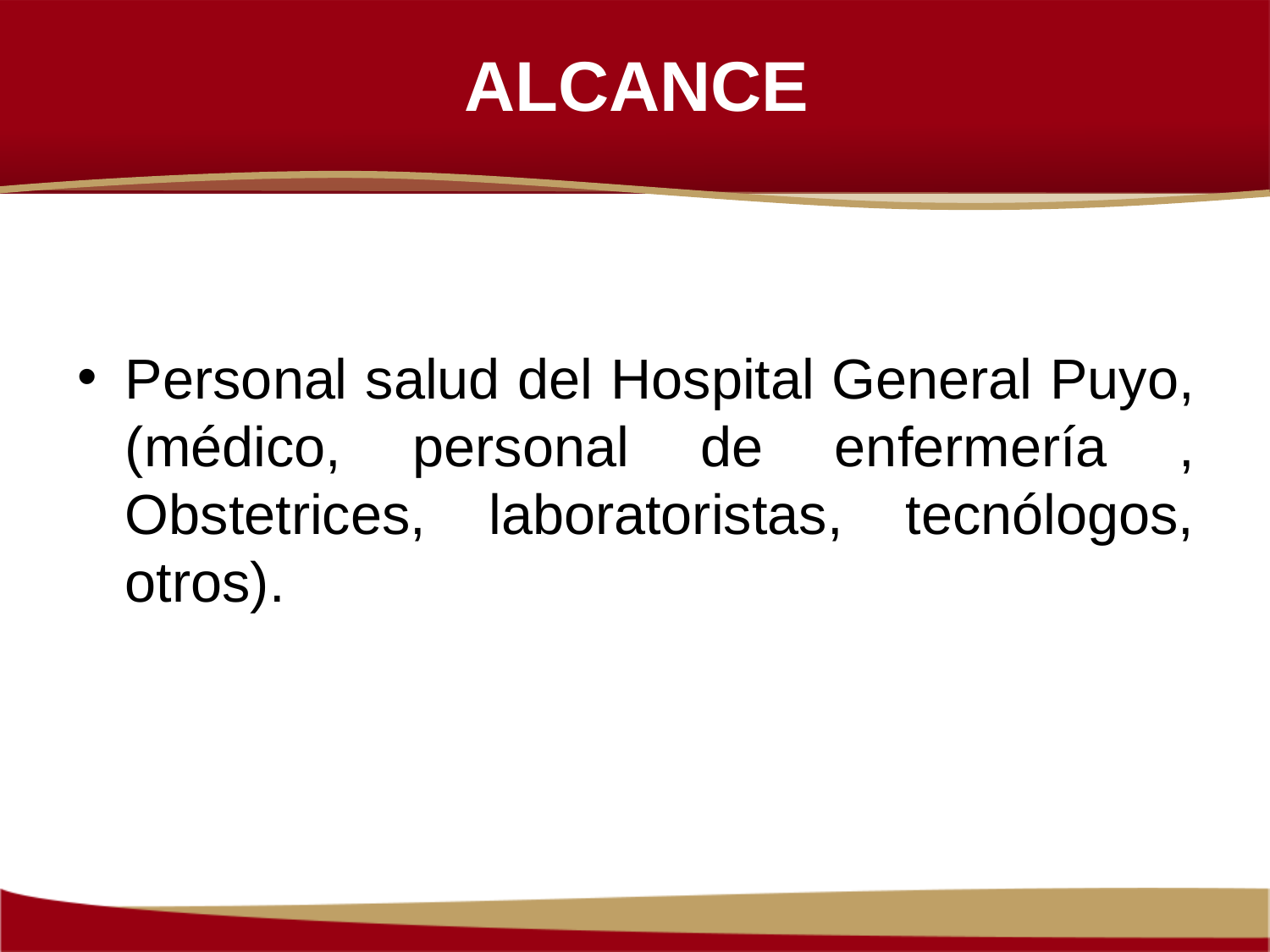

# ALCANCE
Personal salud del Hospital General Puyo, (médico, personal de enfermería , Obstetrices, laboratoristas, tecnólogos, otros).